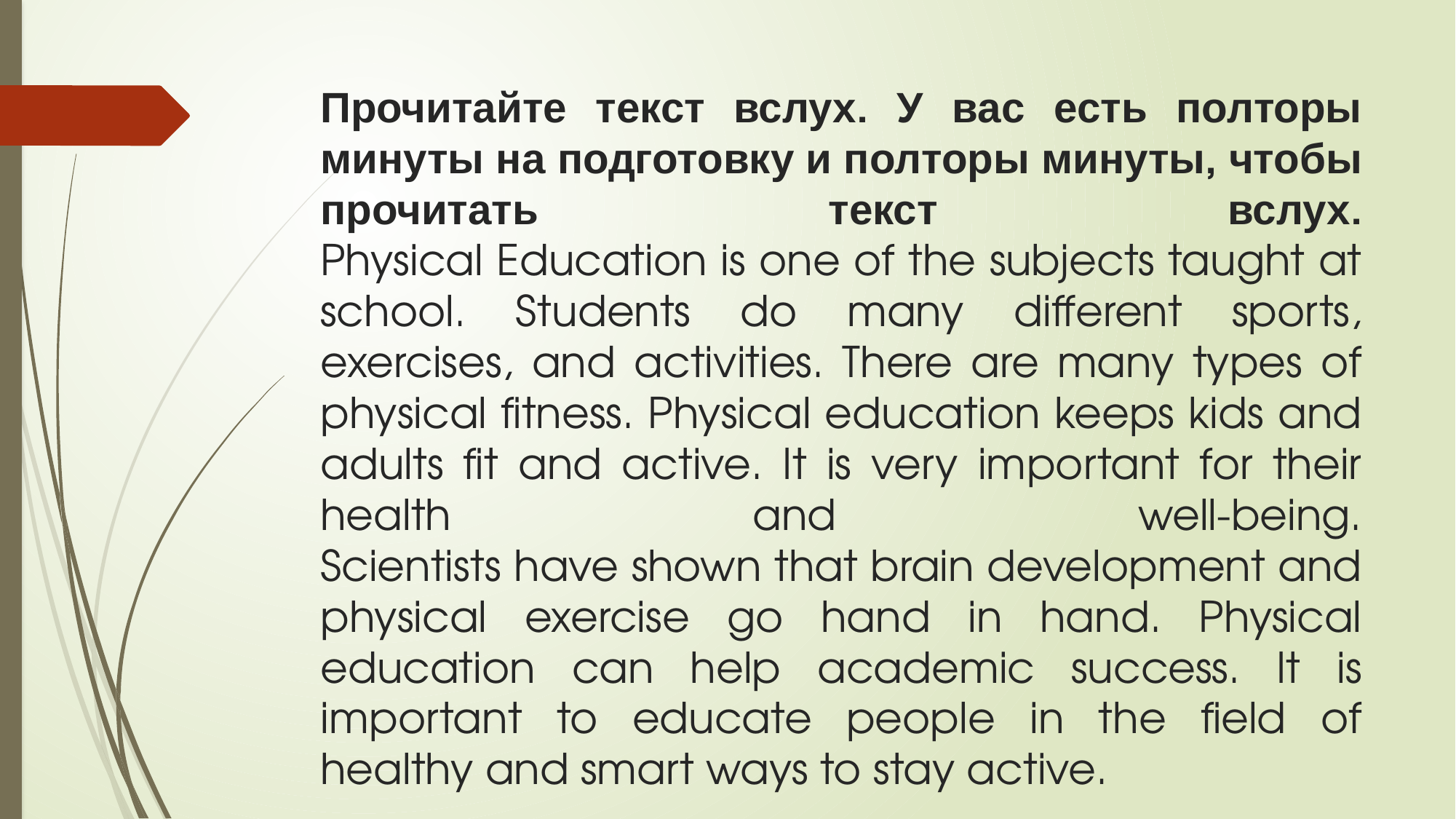

# Прочитайте текст вслух. У вас есть полторы минуты на подготовку и полторы минуты, чтобы прочитать текст вслух. Physical Education is one of the subjects taught at school. Students do many different sports, exercises, and activities. There are many types of physical fitness. Physical education keeps kids and adults fit and active. It is very important for their health and well-being. Scientists have shown that brain development and physical exercise go hand in hand. Physical education can help academic success. It is important to educate people in the field of healthy and smart ways to stay active.